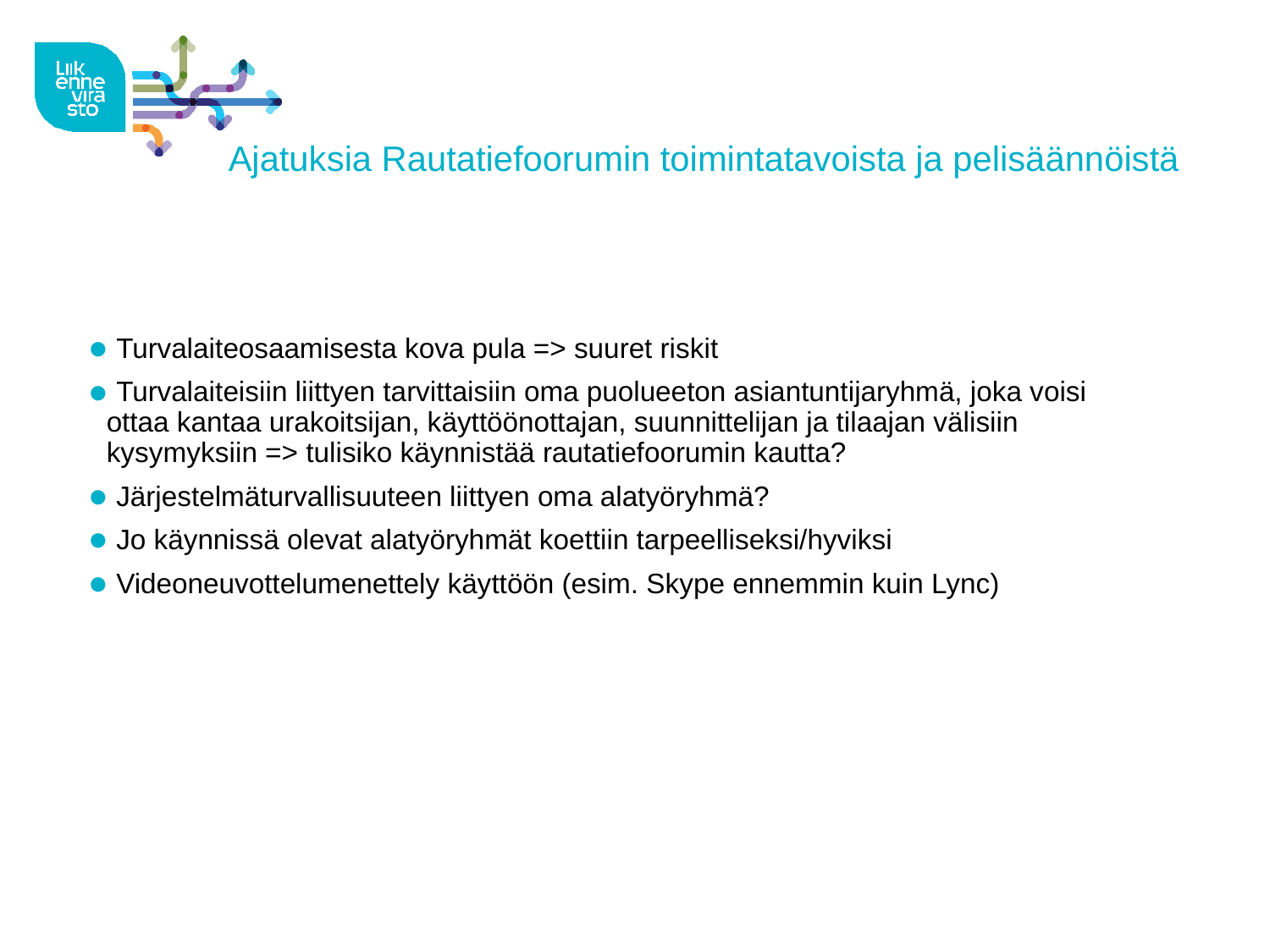

# Ajatuksia Rautatiefoorumin toimintatavoista ja pelisäännöistä

 Turvalaiteosaamisesta kova pula => suuret riskit
 Turvalaiteisiin liittyen tarvittaisiin oma puolueeton asiantuntijaryhmä, joka voisi ottaa kantaa urakoitsijan, käyttöönottajan, suunnittelijan ja tilaajan välisiin kysymyksiin => tulisiko käynnistää rautatiefoorumin kautta?
 Järjestelmäturvallisuuteen liittyen oma alatyöryhmä?
 Jo käynnissä olevat alatyöryhmät koettiin tarpeelliseksi/hyviksi
 Videoneuvottelumenettely käyttöön (esim. Skype ennemmin kuin Lync)